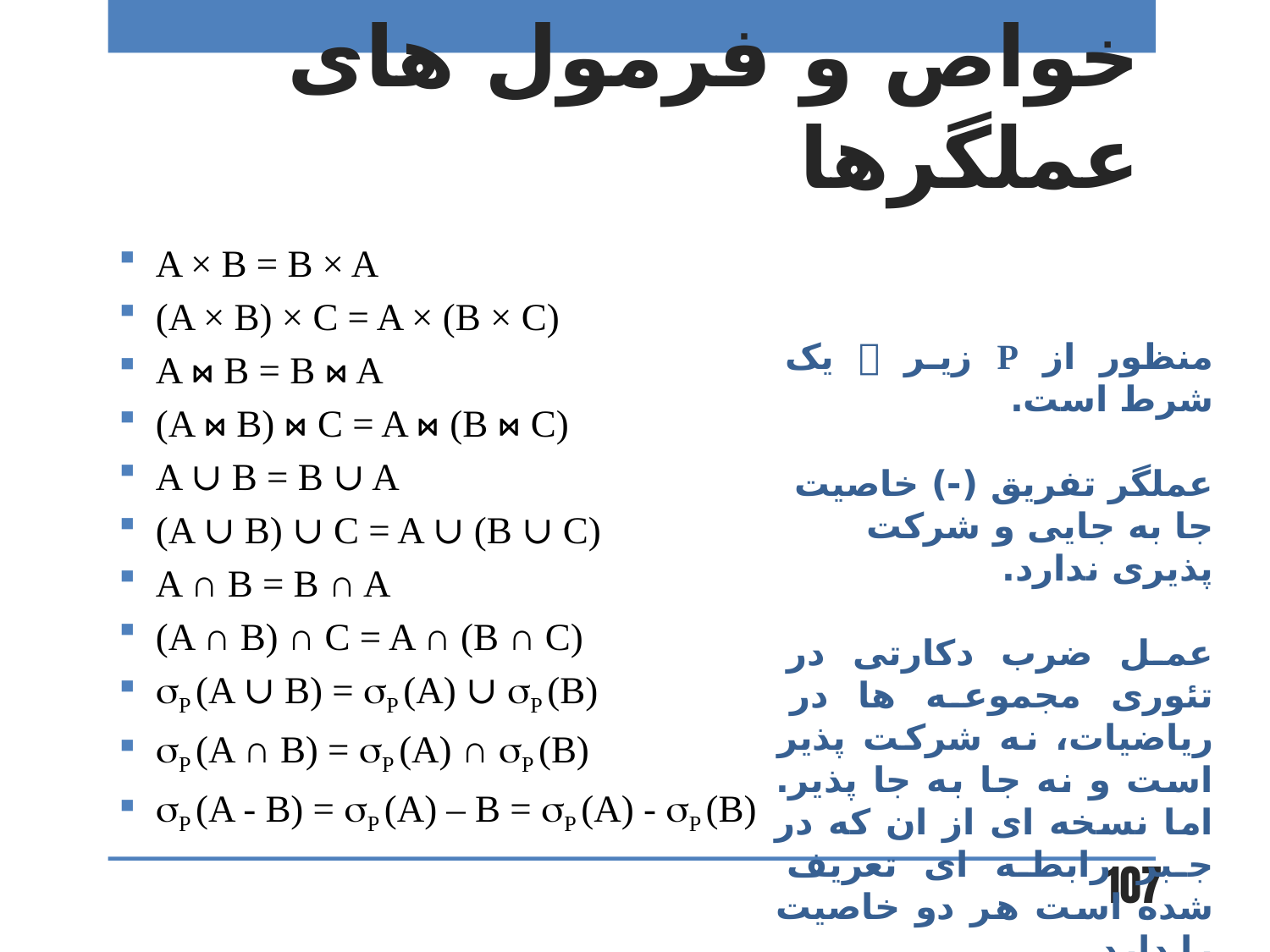

# خواص و فرمول های عملگرها
A × B = B × A
(A × B) × C = A × (B × C)
A ⋈ B = B ⋈ A
(A ⋈ B) ⋈ C = A ⋈ (B ⋈ C)
A ∪ B = B ∪ A
(A ∪ B) ∪ C = A ∪ (B ∪ C)
A ∩ B = B ∩ A
(A ∩ B) ∩ C = A ∩ (B ∩ C)
σP (A ∪ B) = σP (A) ∪ σP (B)
σP (A ∩ B) = σP (A) ∩ σP (B)
σP (A - B) = σP (A) – B = σP (A) - σP (B)

منظور از P زیر σ یک شرط است.

عملگر تفریق (-) خاصیت جا به جایی و شرکت پذیری ندارد.

عمل ضرب دکارتی در تئوری مجموعه ها در ریاضیات، نه شرکت پذیر است و نه جا به جا پذیر. اما نسخه ای از ان که در جبر رابطه ای تعریف شده است هر دو خاصیت را دارد.
107